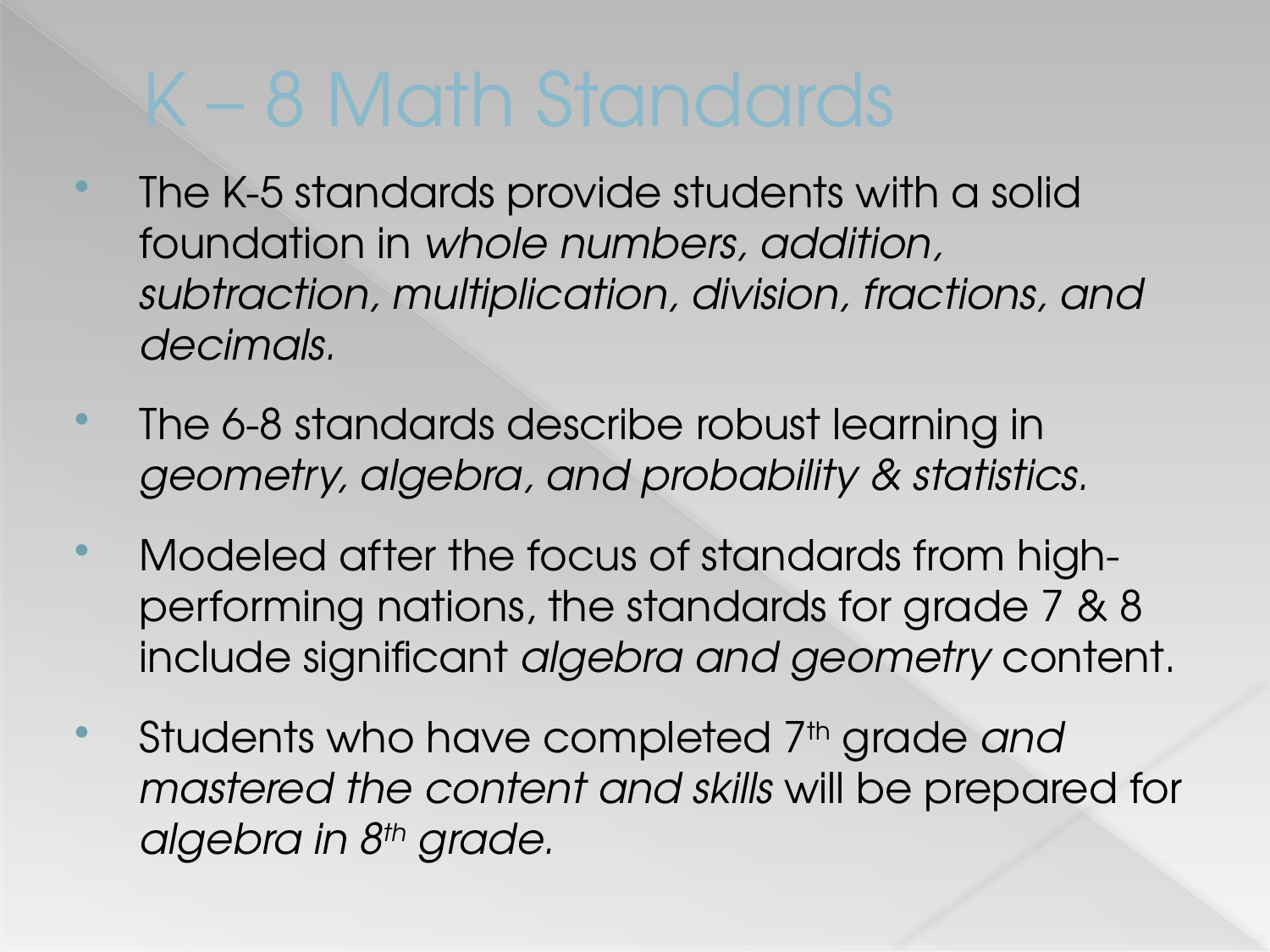

# K – 8 Math Standards
The K-5 standards provide students with a solid foundation in whole numbers, addition, subtraction, multiplication, division, fractions, and decimals.
The 6-8 standards describe robust learning in geometry, algebra, and probability & statistics.
Modeled after the focus of standards from high-performing nations, the standards for grade 7 & 8 include significant algebra and geometry content.
Students who have completed 7th grade and mastered the content and skills will be prepared for algebra in 8th grade.